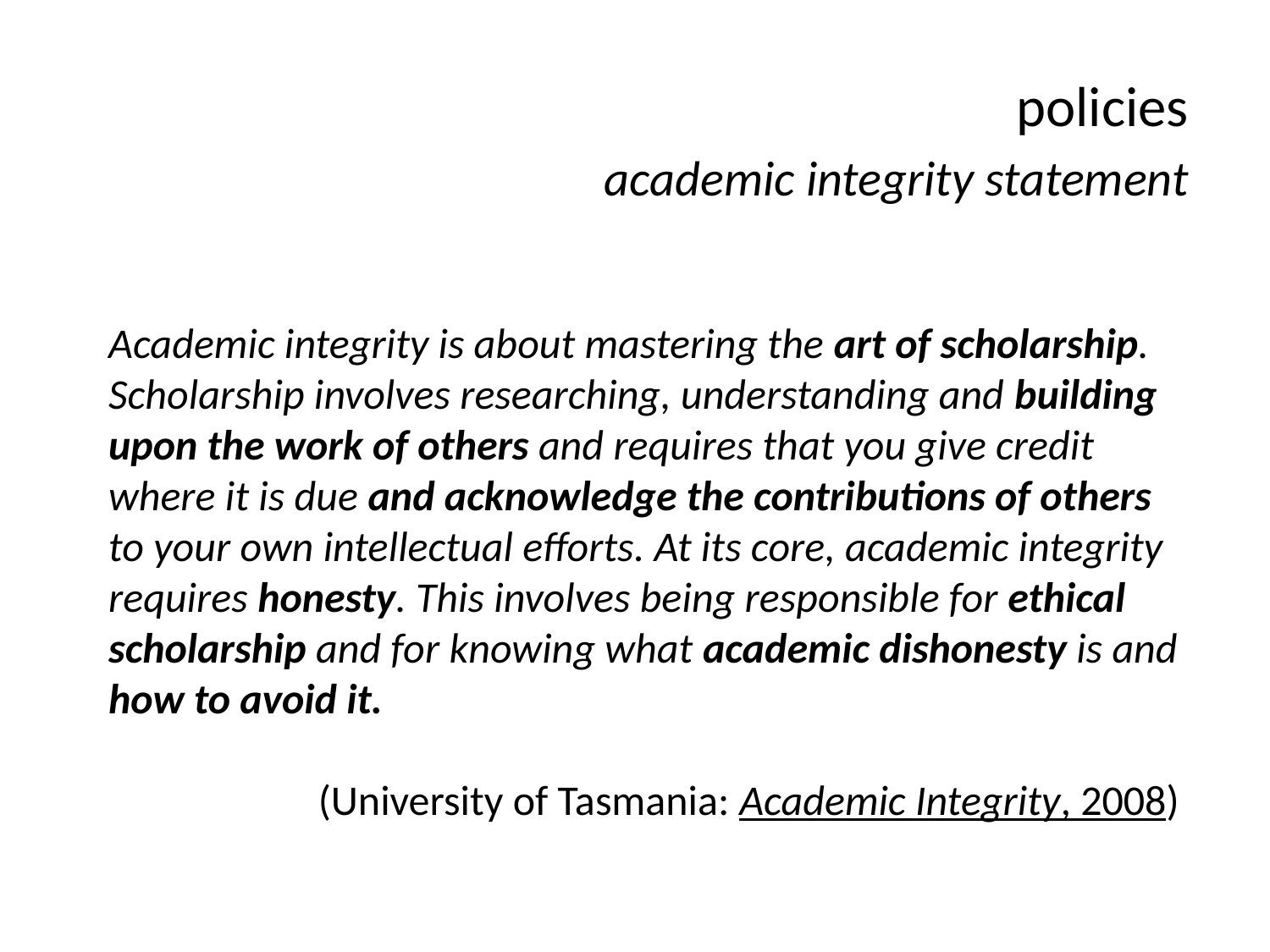

policies
academic integrity statement

Academic integrity is about mastering the art of scholarship. Scholarship involves researching, understanding and building upon the work of others and requires that you give credit where it is due and acknowledge the contributions of others to your own intellectual efforts. At its core, academic integrity requires honesty. This involves being responsible for ethical scholarship and for knowing what academic dishonesty is and how to avoid it.

(University of Tasmania: Academic Integrity, 2008)